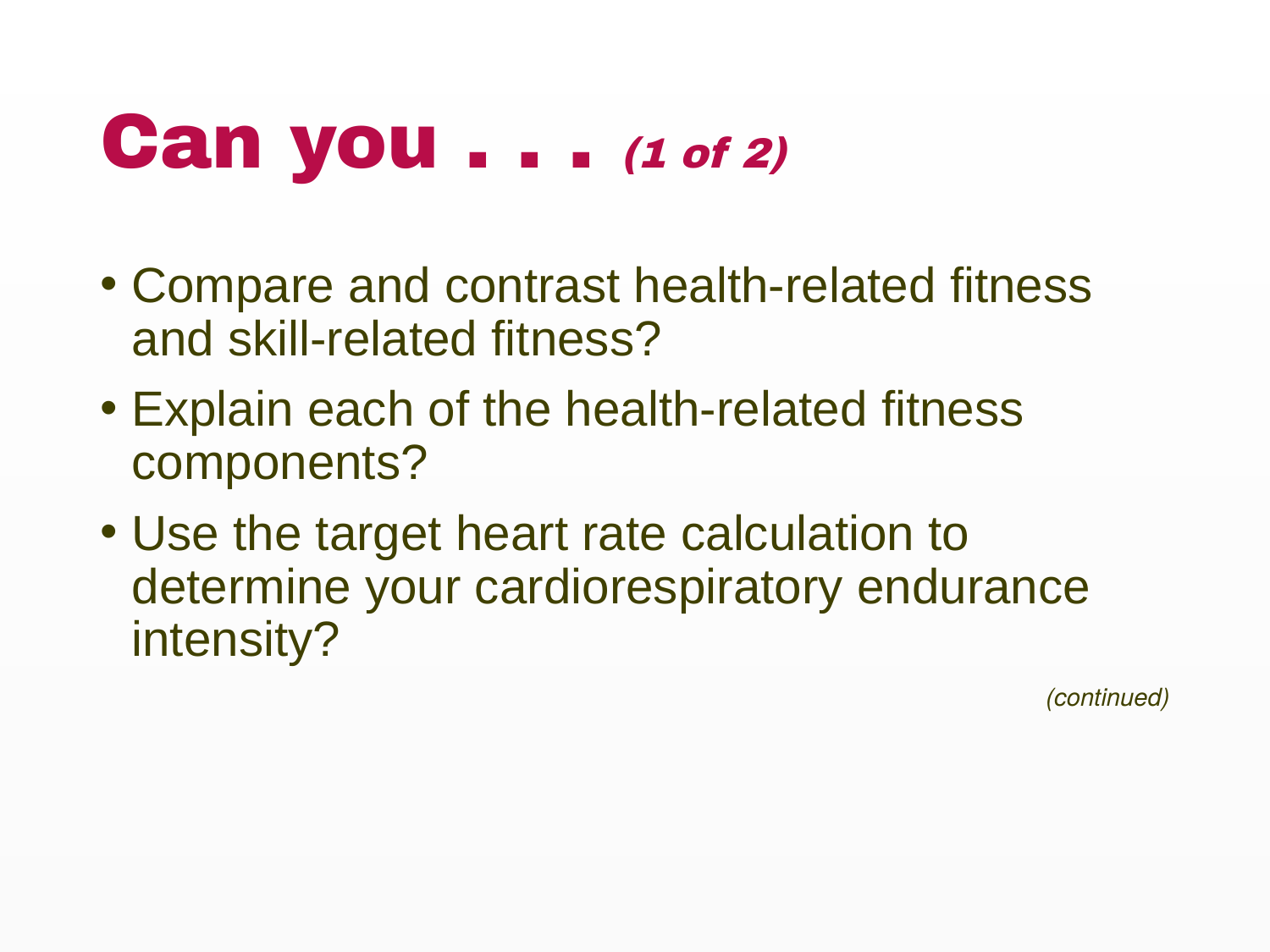

# Can you . . . (1 of 2)
Compare and contrast health-related fitness and skill-related fitness?
Explain each of the health-related fitness components?
Use the target heart rate calculation to determine your cardiorespiratory endurance intensity?
(continued)